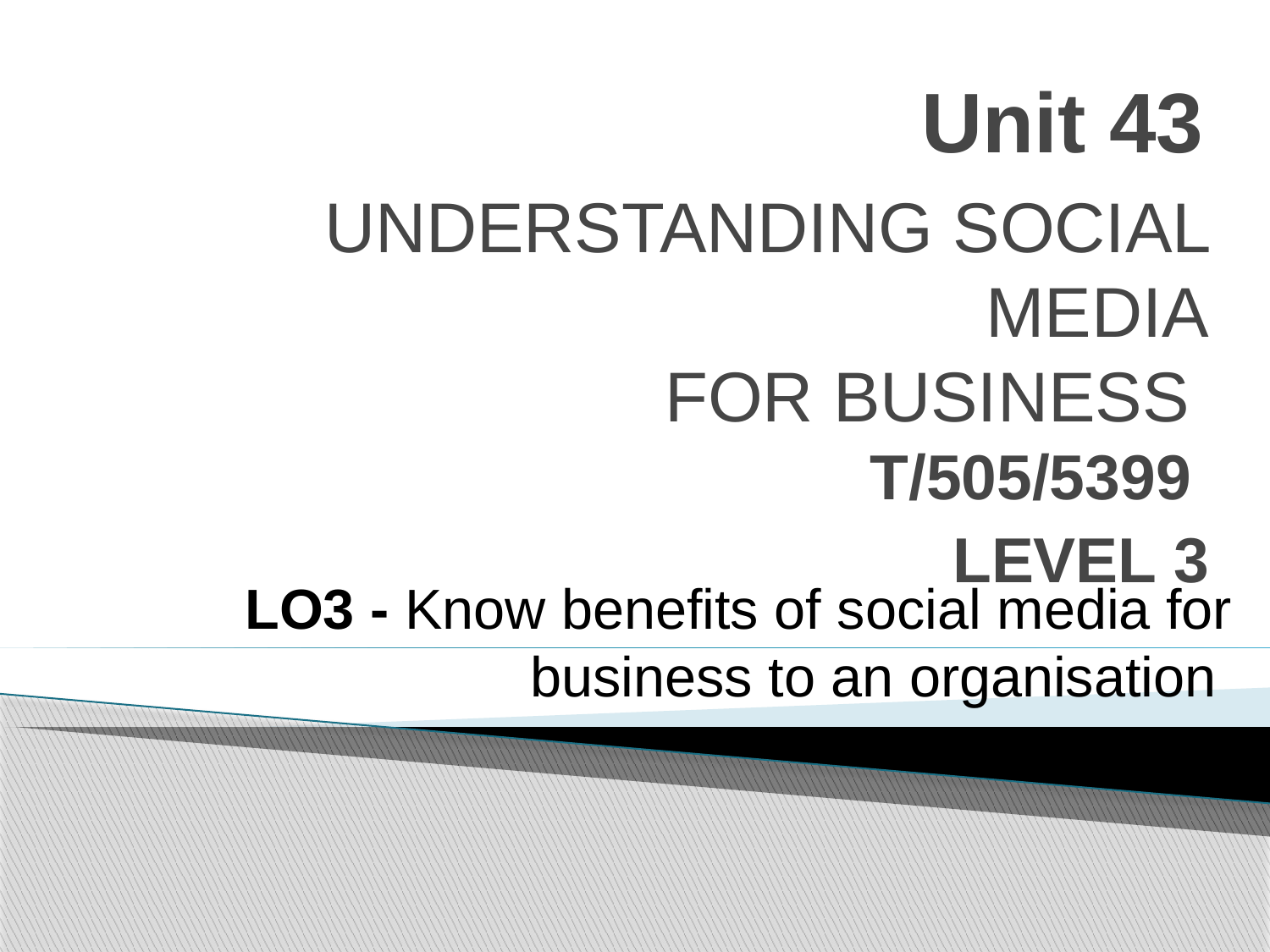

# Unit 43
  UNDERSTANDING SOCIAL MEDIA
FOR BUSINESS
 T/505/5399
LEVEL 3
LO3 - Know benefits of social media for business to an organisation